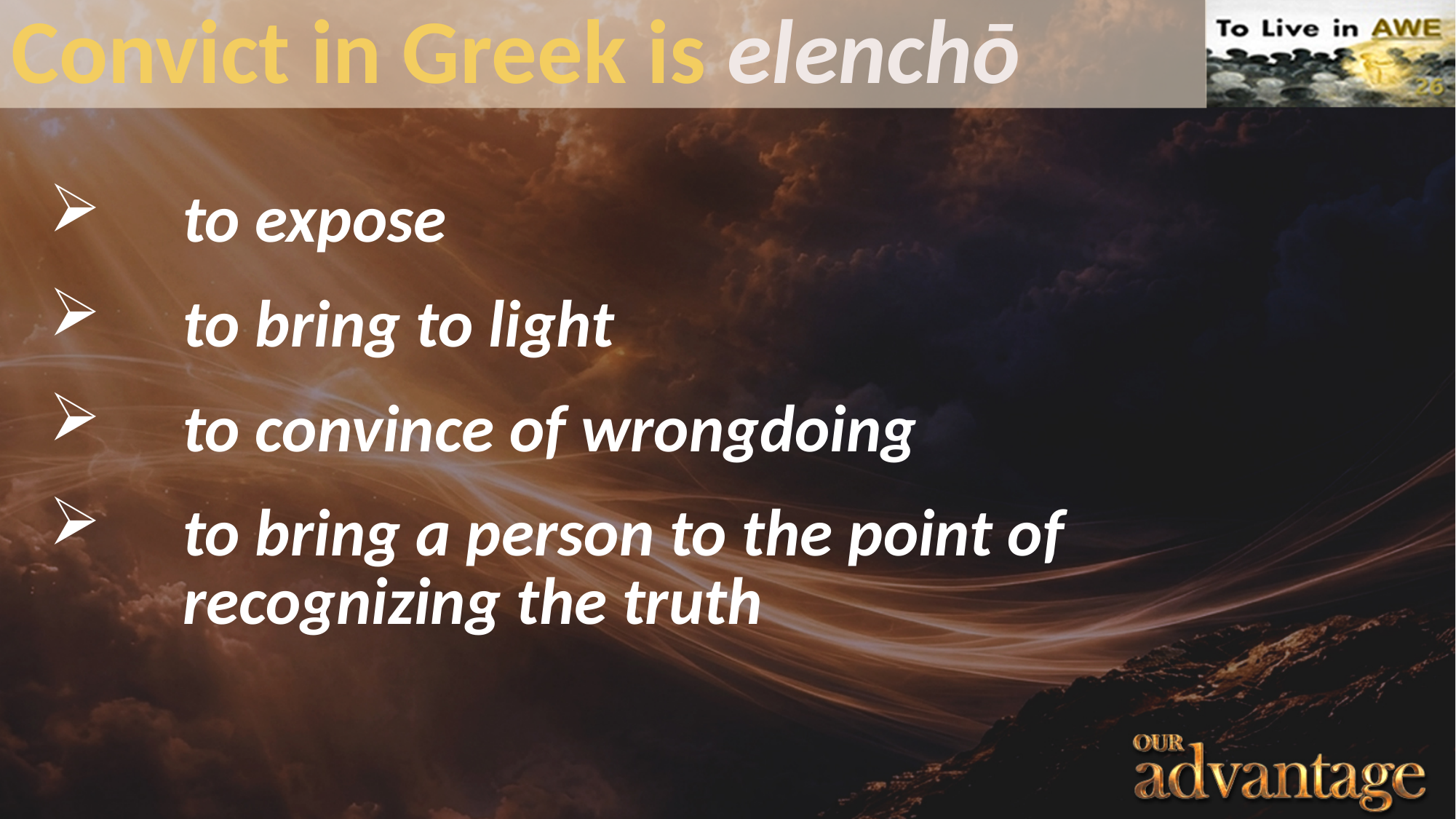

# Convict in Greek is elenchō
to expose
to bring to light
to convince of wrongdoing
to bring a person to the point of recognizing the truth